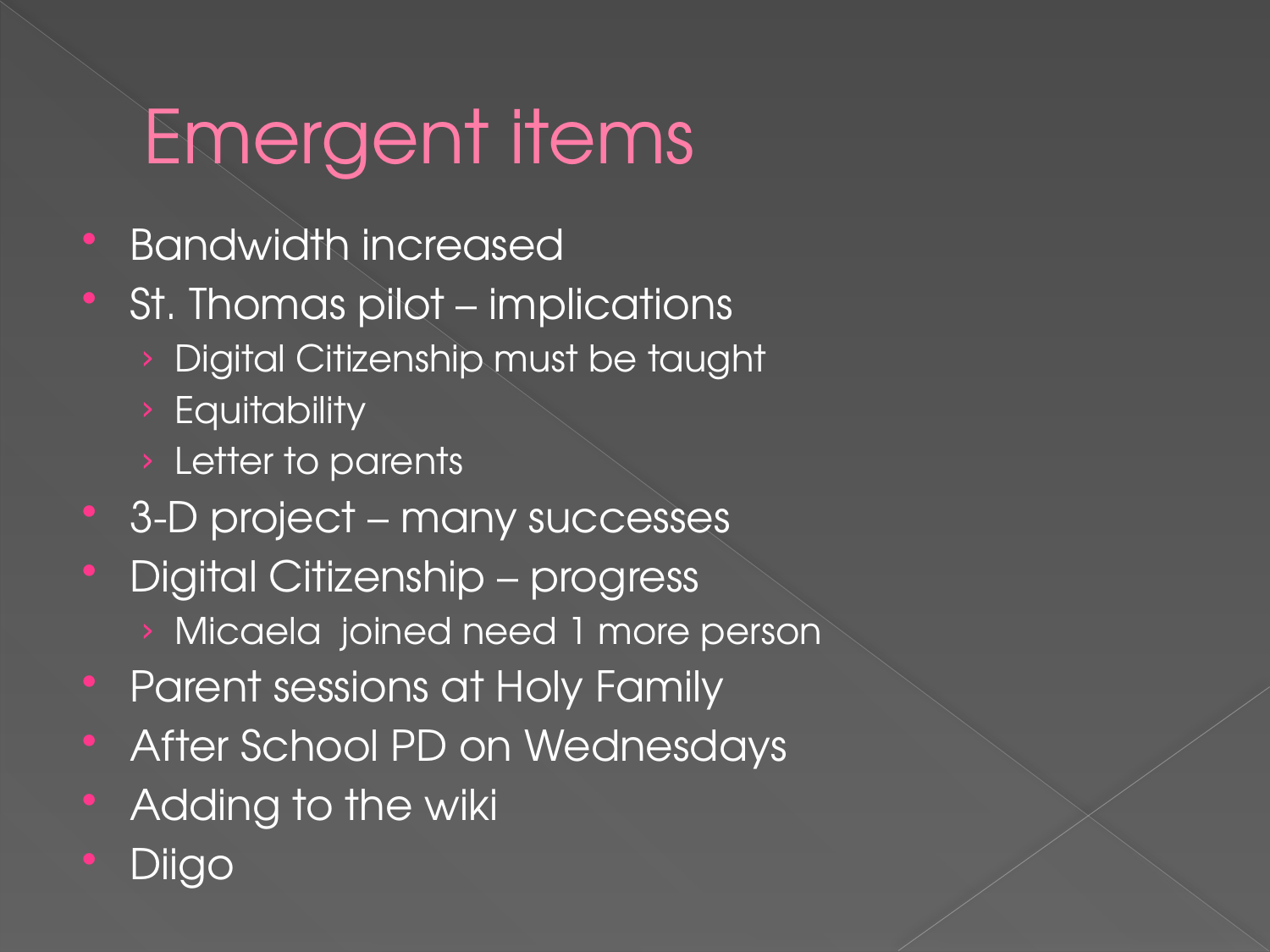

# Emergent items
Bandwidth increased
St. Thomas pilot – implications
Digital Citizenship must be taught
Equitability
Letter to parents
3-D project – many successes
Digital Citizenship – progress
Micaela  joined need 1 more person
Parent sessions at Holy Family
After School PD on Wednesdays
Adding to the wiki
Diigo